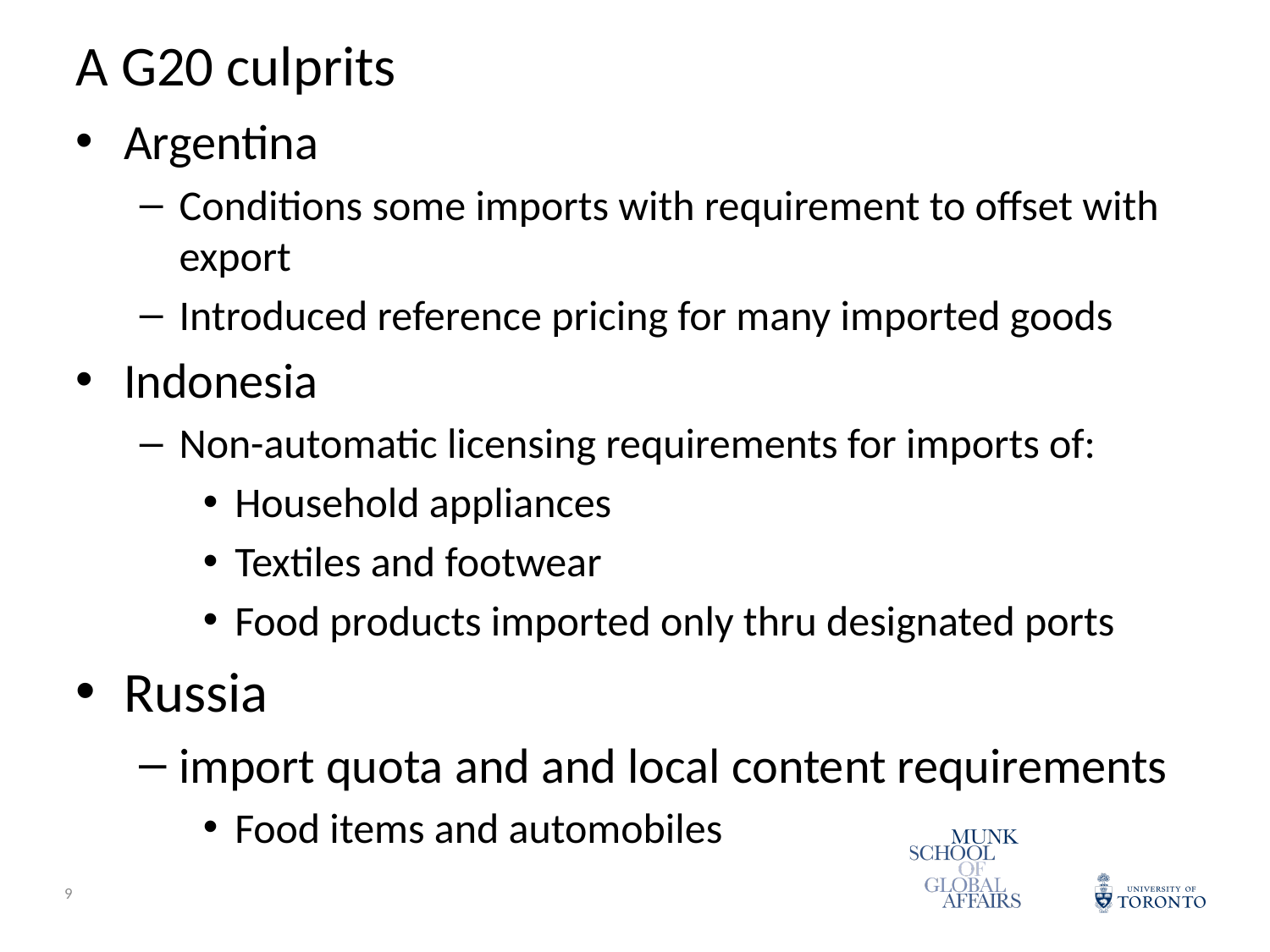

# A G20 culprits
Argentina
Conditions some imports with requirement to offset with export
Introduced reference pricing for many imported goods
Indonesia
Non-automatic licensing requirements for imports of:
Household appliances
Textiles and footwear
Food products imported only thru designated ports
Russia
import quota and and local content requirements
Food items and automobiles

9